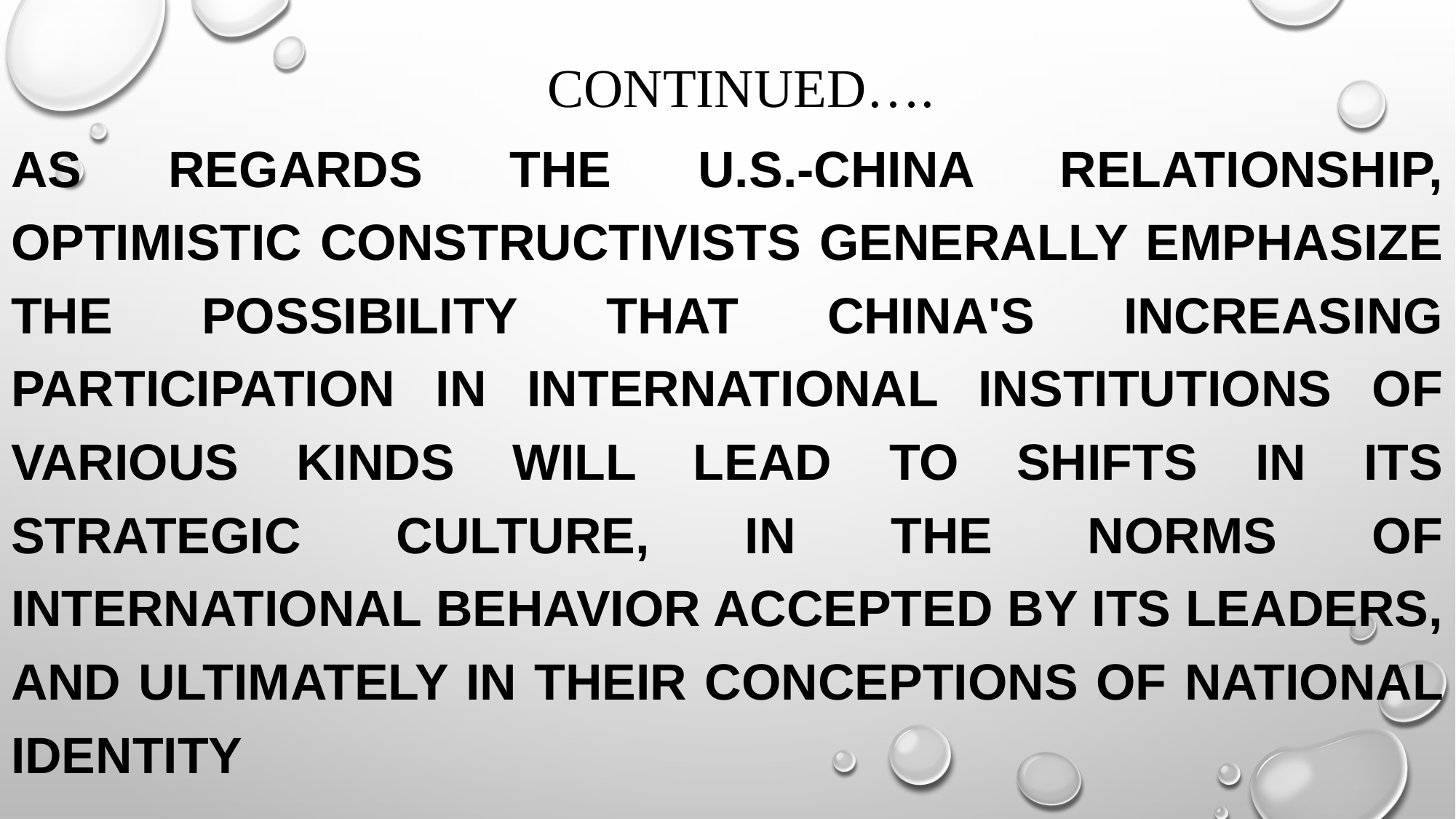

# continued….
As regards the U.S.-China relationship, optimistic constructivists generally emphasize the possibility that China's increasing participation in international institutions of various kinds will lead to shifts in its strategic culture, in the norms of international behavior accepted by its leaders, and ultimately in their conceptions of national identity